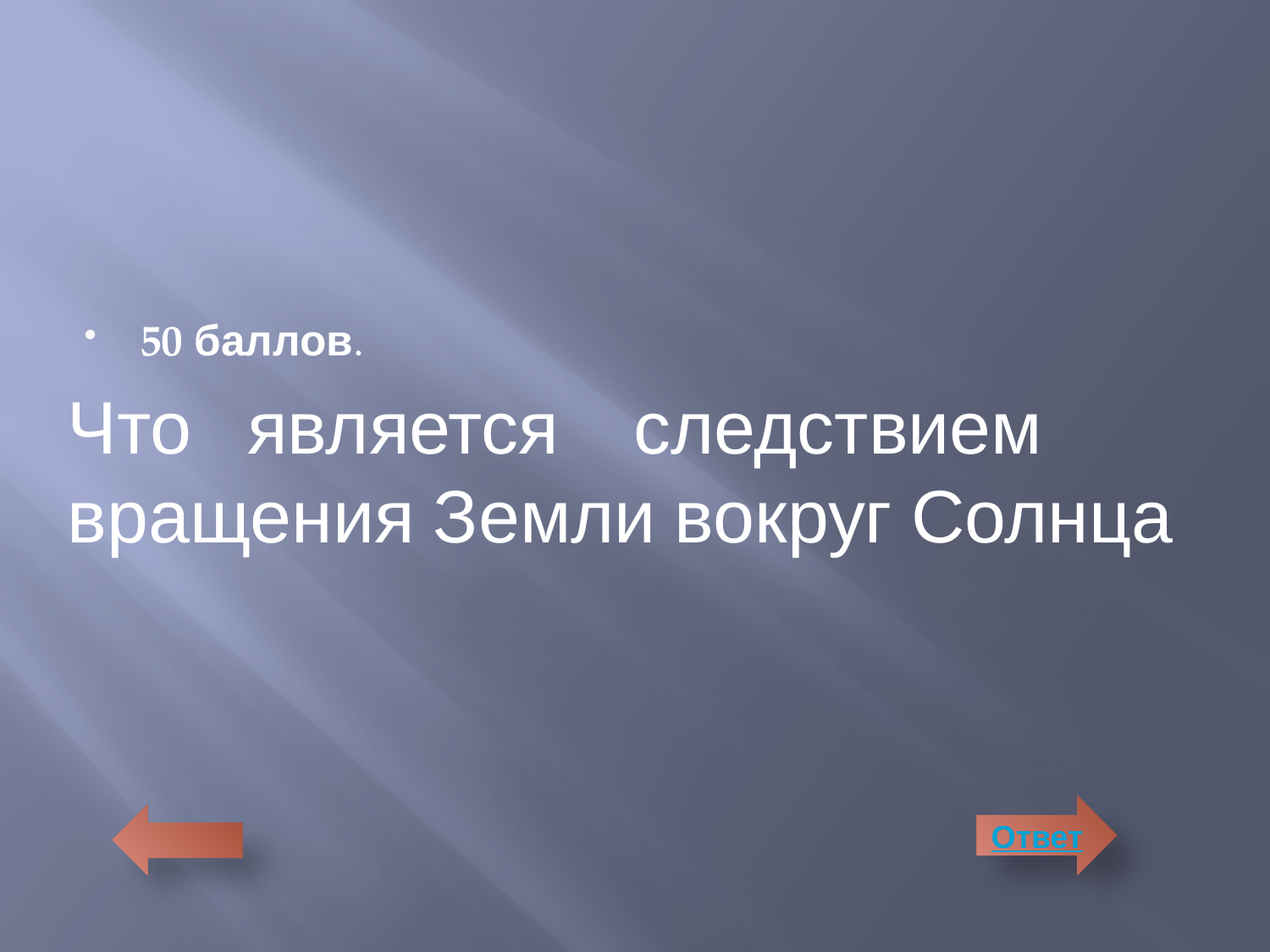

50 баллов.
Что   является    следствием вращения Земли вокруг Солнца
Ответ